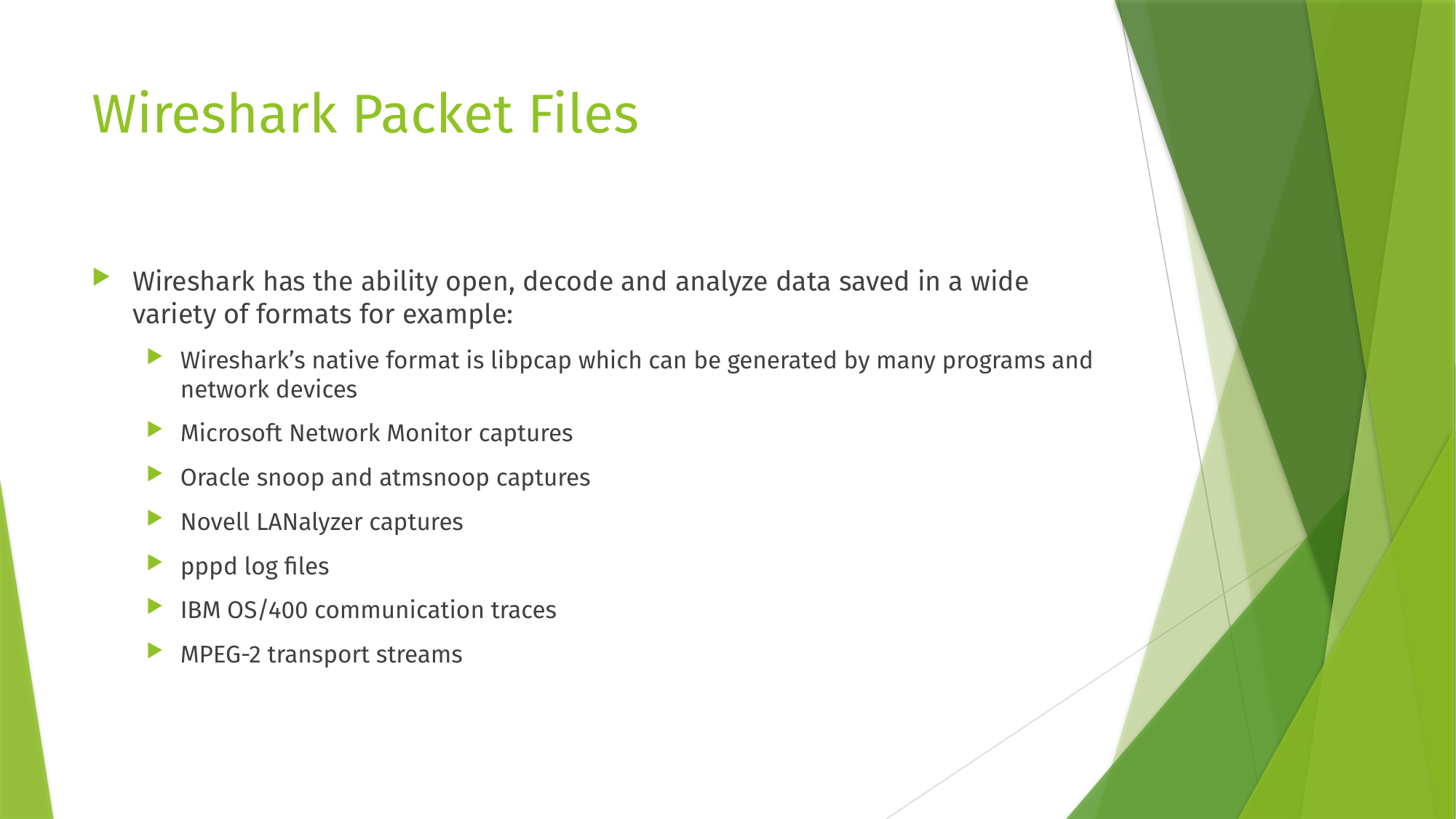

# Wireshark Packet Files
Wireshark has the ability open, decode and analyze data saved in a wide variety of formats for example:
Wireshark’s native format is libpcap which can be generated by many programs and network devices
Microsoft Network Monitor captures
Oracle snoop and atmsnoop captures
Novell LANalyzer captures
pppd log files
IBM OS/400 communication traces
MPEG-2 transport streams